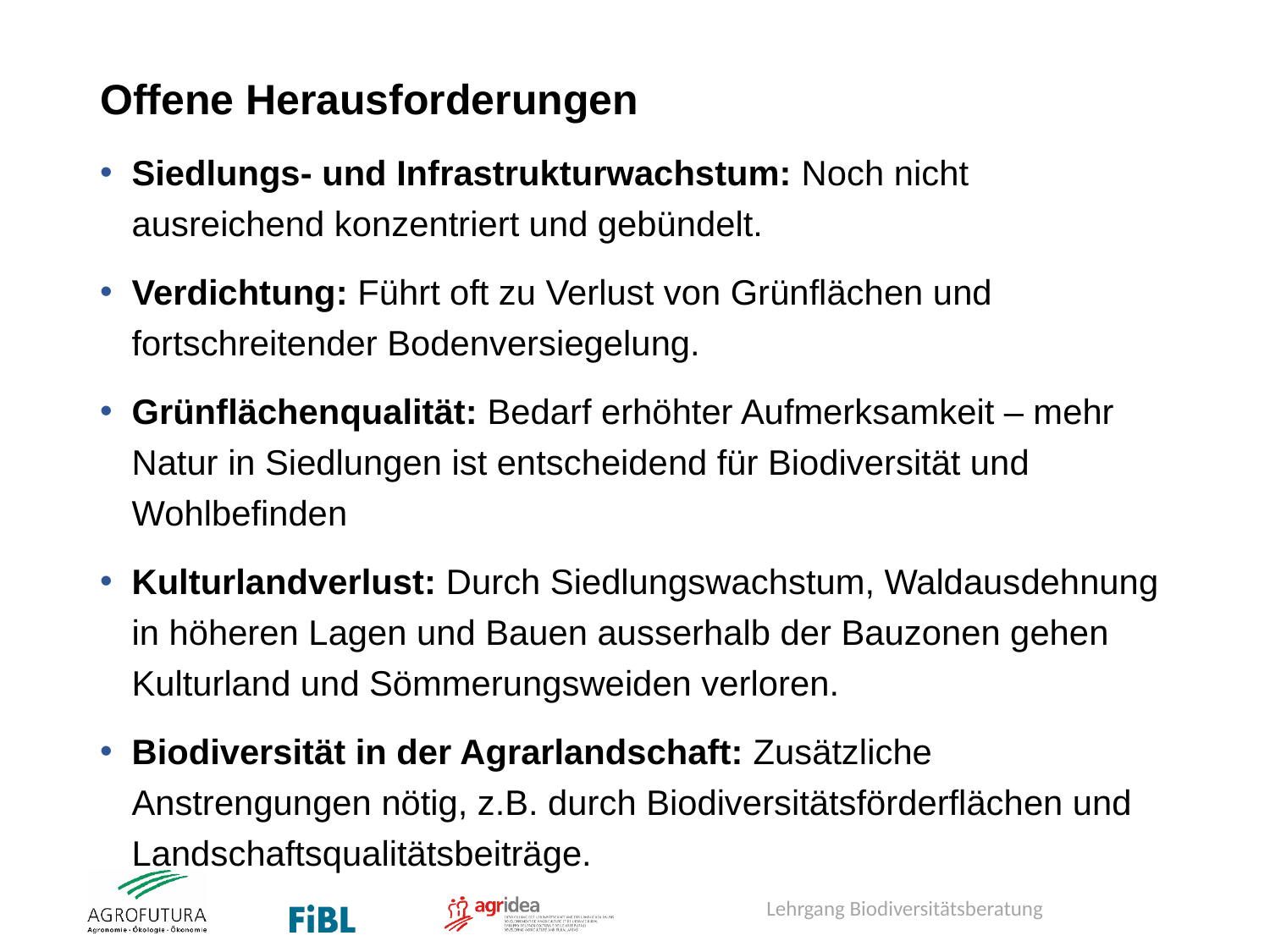

# Offene Herausforderungen
Siedlungs- und Infrastrukturwachstum: Noch nicht ausreichend konzentriert und gebündelt.
Verdichtung: Führt oft zu Verlust von Grünflächen und fortschreitender Bodenversiegelung.
Grünflächenqualität: Bedarf erhöhter Aufmerksamkeit – mehr Natur in Siedlungen ist entscheidend für Biodiversität und Wohlbefinden
Kulturlandverlust: Durch Siedlungswachstum, Waldausdehnung in höheren Lagen und Bauen ausserhalb der Bauzonen gehen Kulturland und Sömmerungsweiden verloren.
Biodiversität in der Agrarlandschaft: Zusätzliche Anstrengungen nötig, z.B. durch Biodiversitätsförderflächen und Landschaftsqualitätsbeiträge.
Lehrgang Biodiversitätsberatung